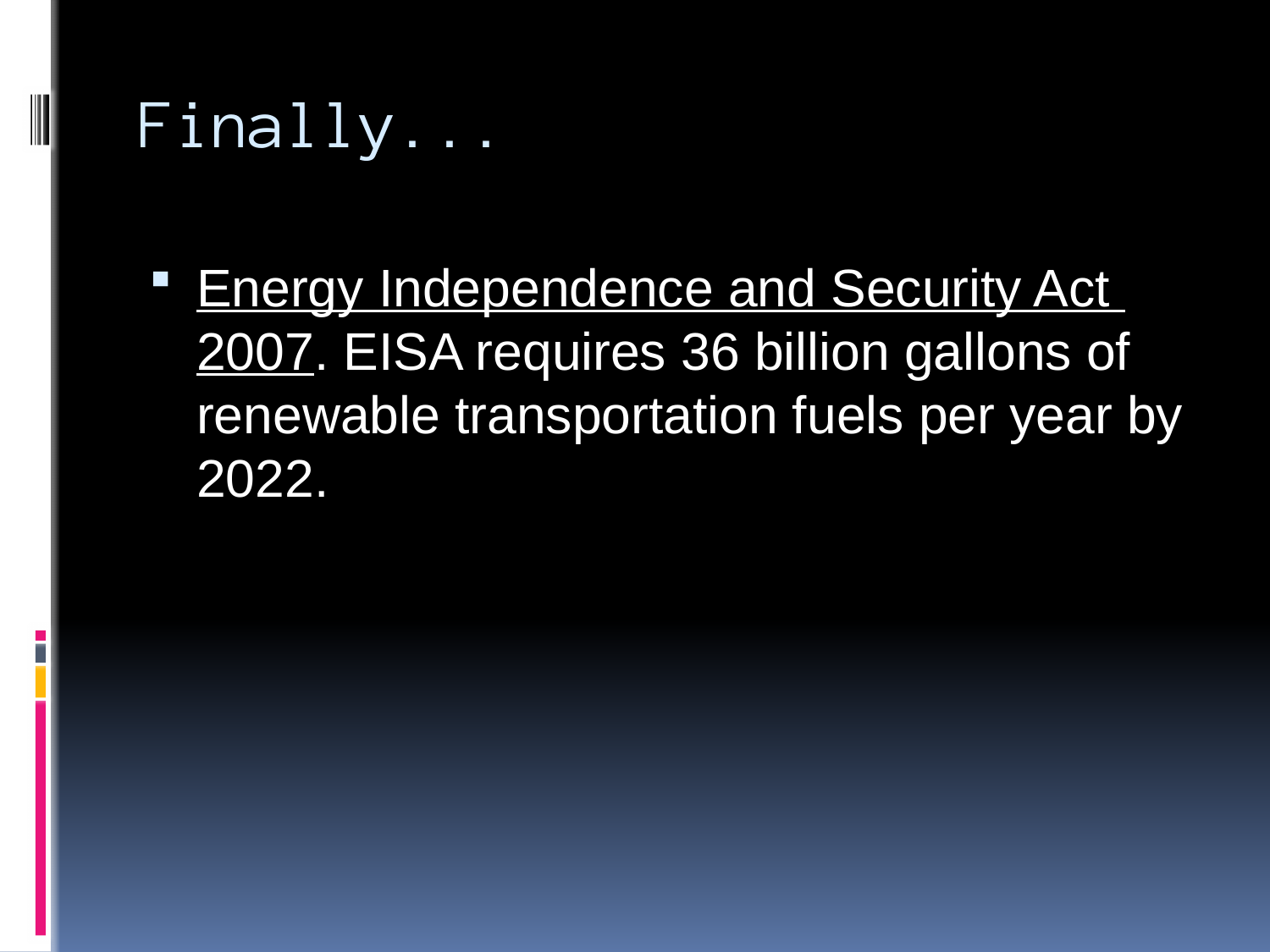

# Finally...
Energy Independence and Security Act  2007. EISA requires 36 billion gallons of renewable transportation fuels per year by 2022.